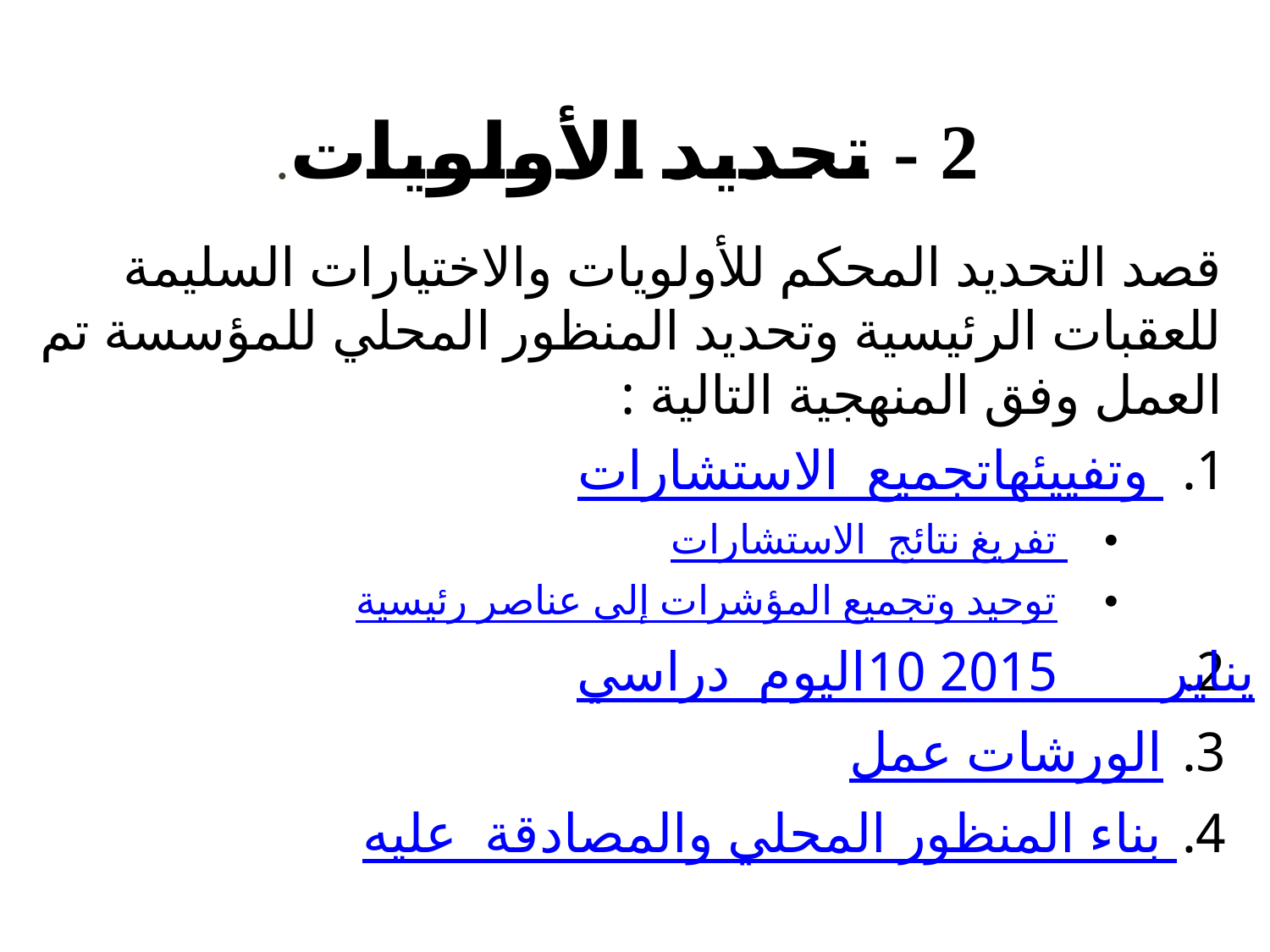

# 2 - تحديد الأولويات.
قصد التحديد المحكم للأولويات والاختيارات السليمة للعقبات الرئيسية وتحديد المنظور المحلي للمؤسسة تم العمل وفق المنهجية التالية :
تجميع الاستشارات وتفييئها
تفريغ نتائج الاستشارات
توحيد وتجميع المؤشرات إلى عناصر رئيسية
اليوم دراسي 10 يناير 2015
عمل الورشات
بناء المنظور المحلي والمصادقة عليه